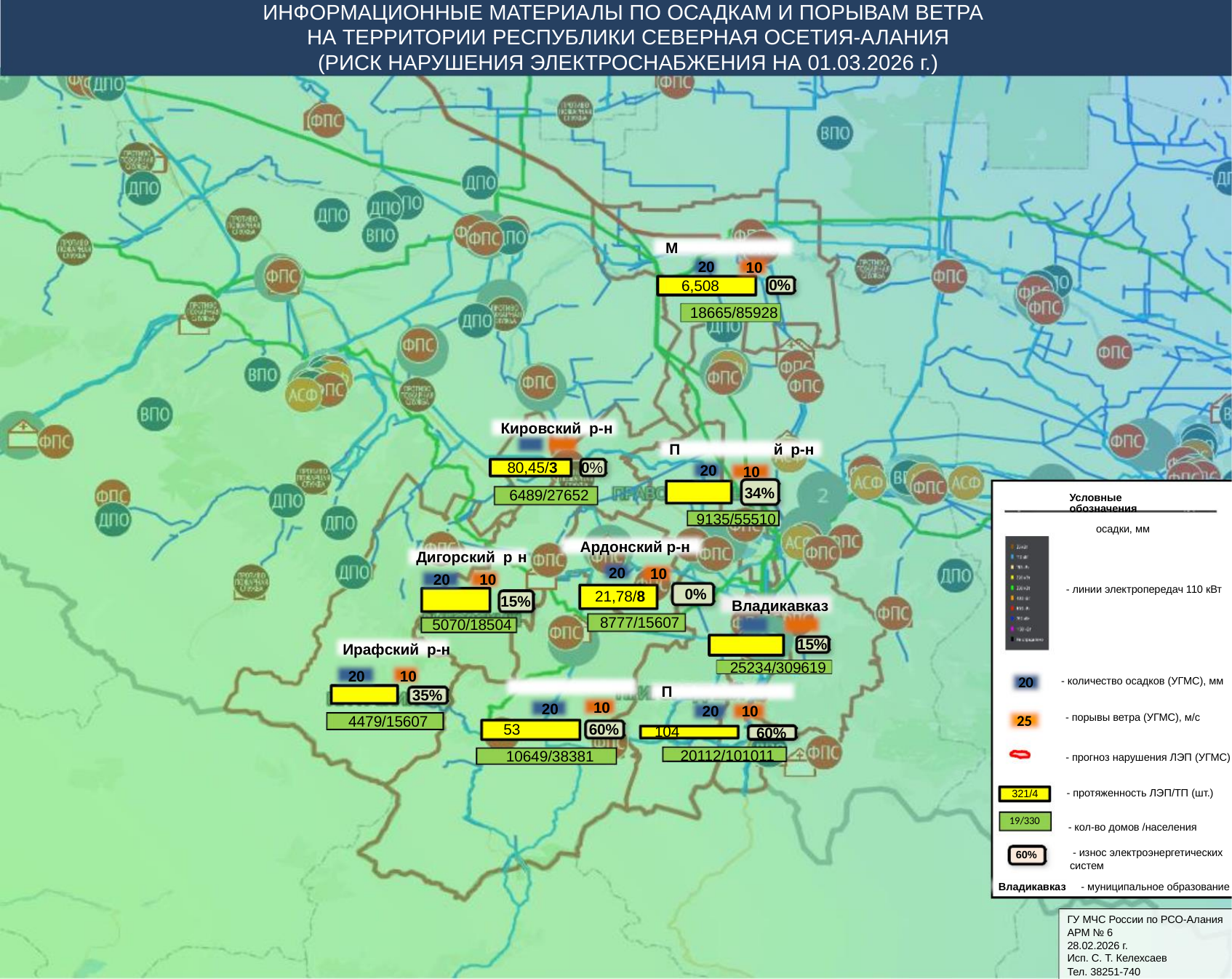

ИНФОРМАЦИОННЫЕ МАТЕРИАЛЫ ПО ОСАДКАМ И ПОРЫВАМ ВЕТРА
НА ТЕРРИТОРИИ РЕСПУБЛИКИ СЕВЕРНАЯ ОСЕТИЯ-АЛАНИЯ
(РИСК НАРУШЕНИЯ ЭЛЕКТРОСНАБЖЕНИЯ НА 01.03.2026 г.)
М
20
10
0%
6,508
18665/85928
Кировский р-н
П
й р-н
0%
80,45/3
20
10
34%
9135/55510
6489/27652
Условные обозначения
осадки, мм
Ардонский р-н
Дигорский р н
20 10
20
10
- линии электропередач 110 кВт
0%
21,78/8
15%
Владикавказ
8777/15607
5070/18504
Ирафский р-н
20 10
35%
4479/15607
15%
25234/309619
20
25
- количество осадков (УГМС), мм
- порывы ветра (УГМС), м/с
П
10
60%
20
10
60%
20112/101011
20
53
10649/38381
104
- прогноз нарушения ЛЭП (УГМС)
- протяженность ЛЭП/ТП (шт.)
- кол-во домов /населения
321/4
19/330
- износ электроэнергетических
систем
60%
Владикавказ - муниципальное образование
ГУ МЧС России по РСО-Алания
АРМ № 6
28.02.2026 г.
Исп. С. Т. Келехсаев
Тел. 38251-740